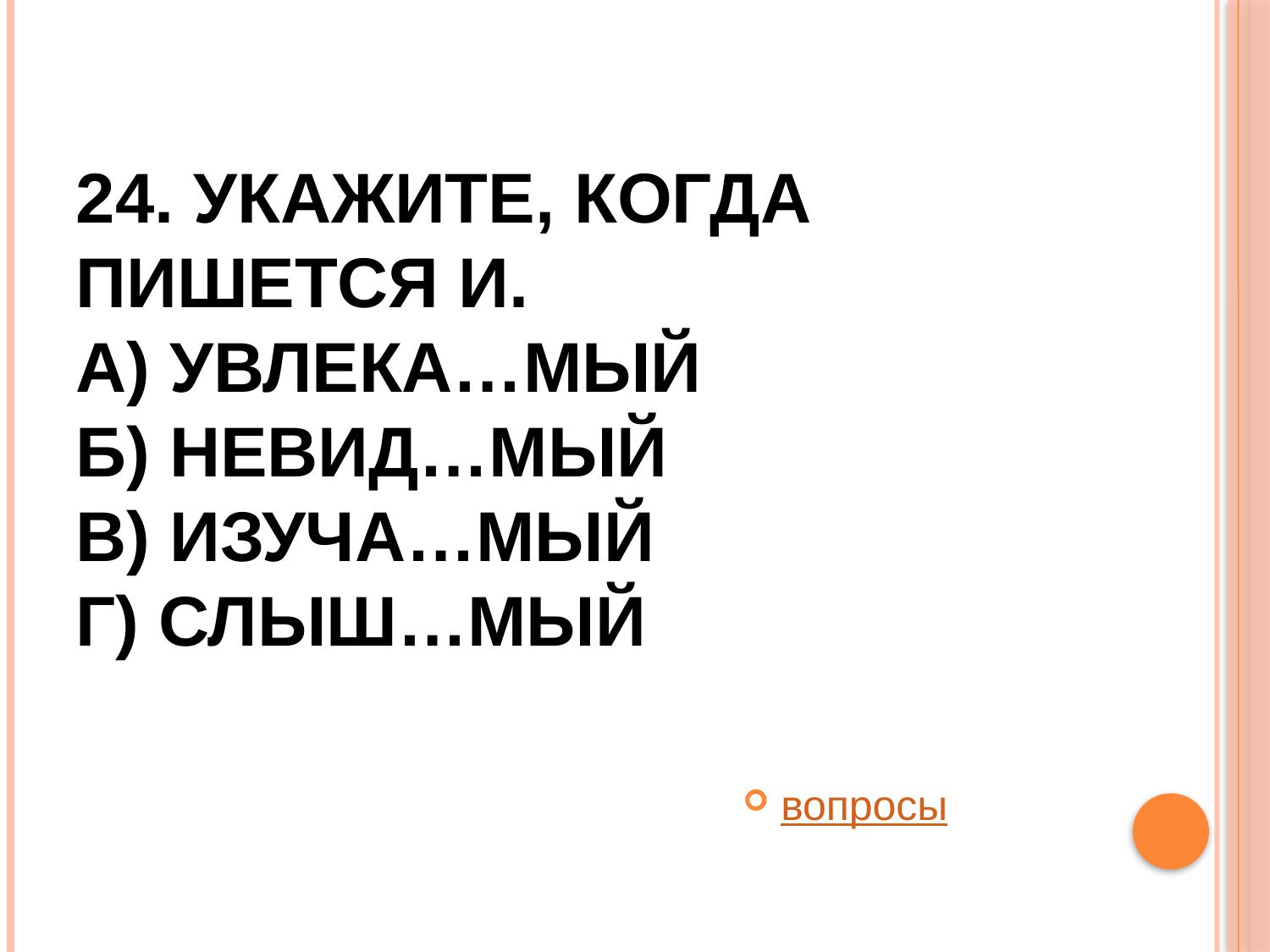

# 24. Укажите, когда пишется И. а) Увлека…мый б) невид…мый в) Изуча…мый г) Слыш…мый
вопросы